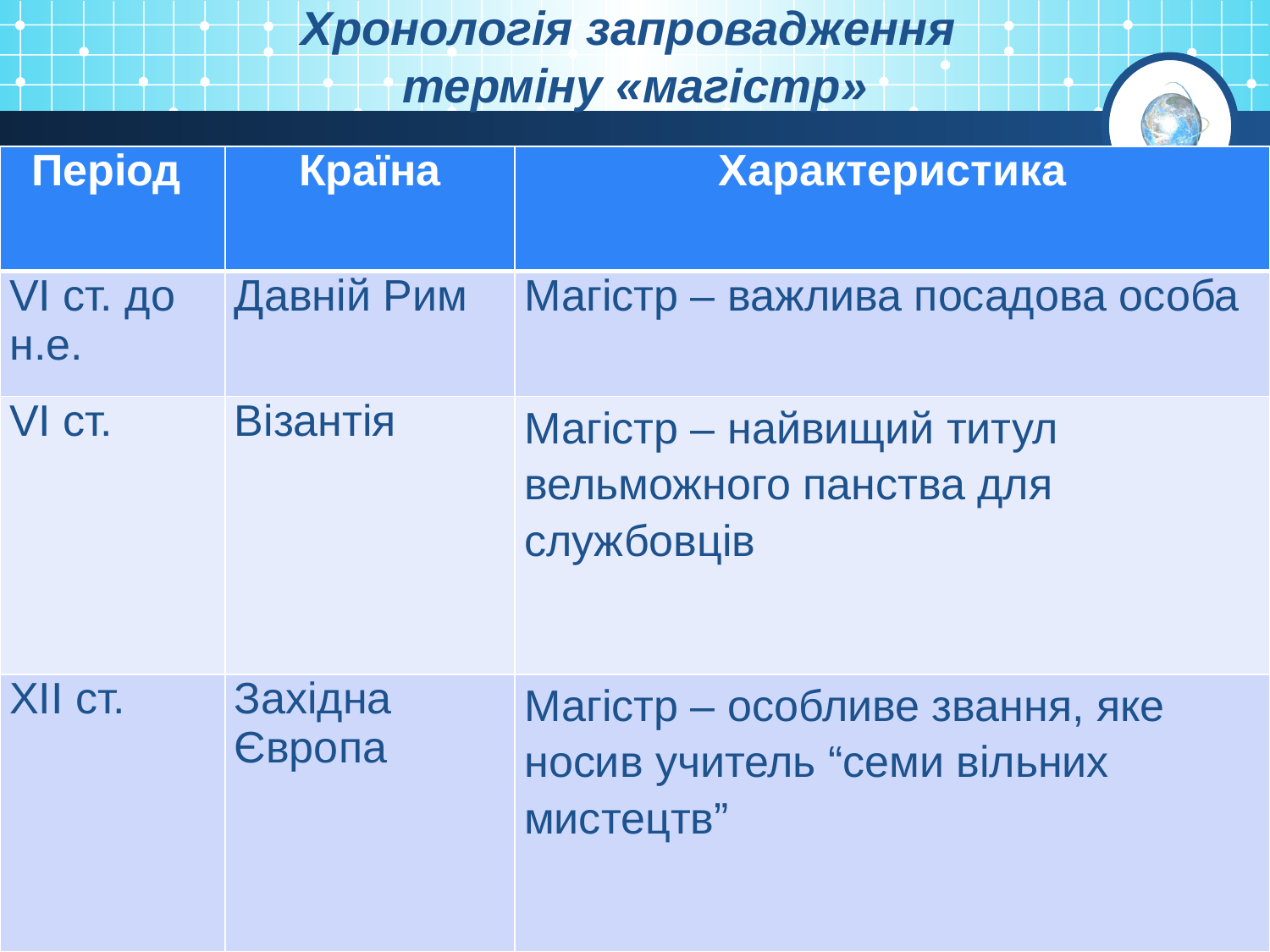

# Хронологія запровадження терміну «магістр»
| Період | Країна | Характеристика |
| --- | --- | --- |
| VI ст. до н.е. | Давній Рим | Магістр – важлива посадова особа |
| VI ст. | Візантія | Магістр – найвищий титул вельможного панства для службовців |
| ХІІ ст. | Західна Європа | Магістр – особливе звання, яке носив учитель “семи вільних мистецтв” |